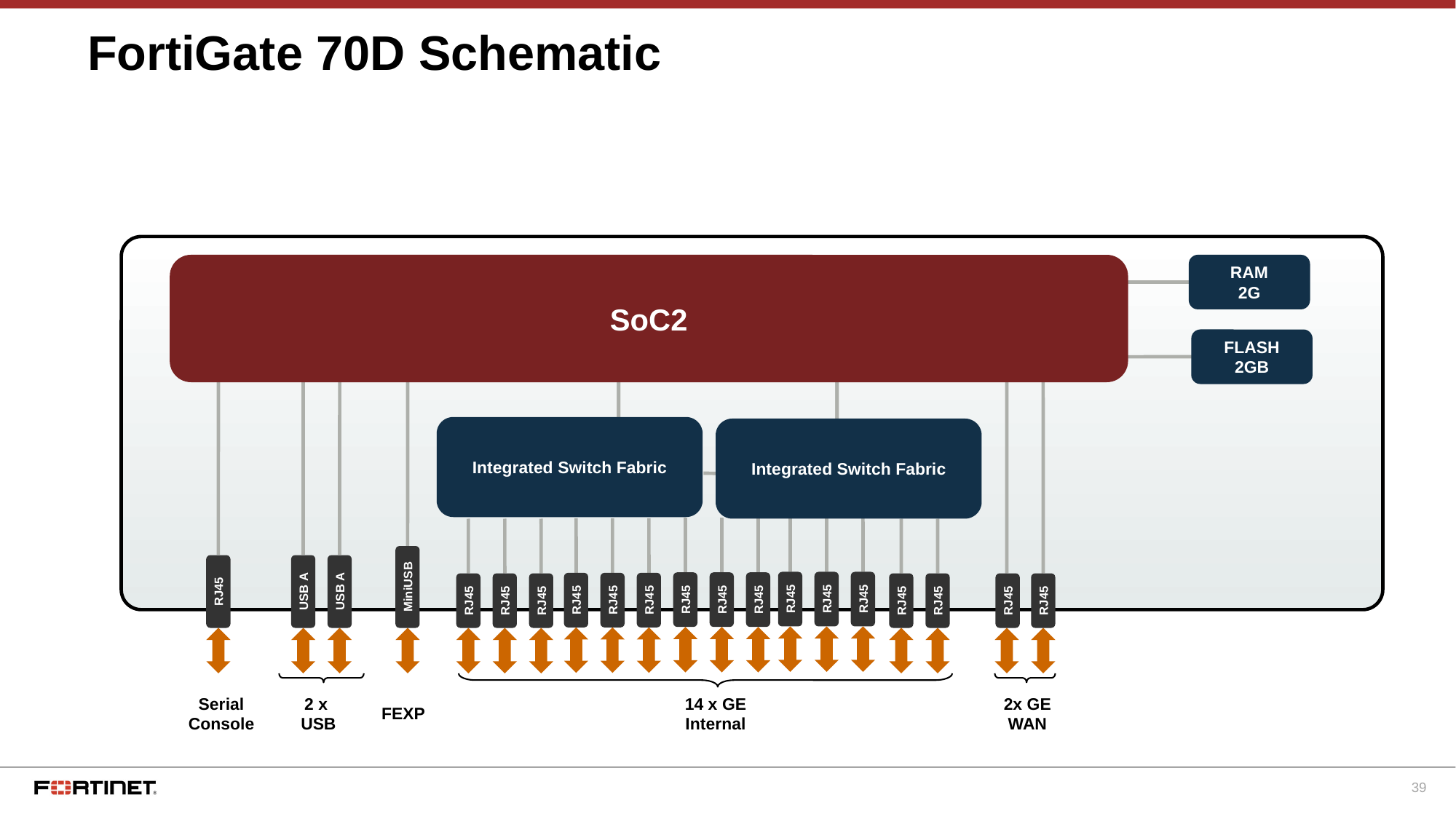

# FortiGate 70D Schematic

SoC2
RAM
2G

FLASH
2GB

Integrated Switch Fabric
Integrated Switch Fabric

MiniUSB
RJ45
USB A
USB A
RJ45
RJ45
RJ45
RJ45
RJ45
RJ45
RJ45
RJ45
RJ45
RJ45
RJ45
RJ45
RJ45
RJ45
RJ45
RJ45

Serial Console
2 x
USB
14 x GE
Internal
2x GE
WAN
FEXP